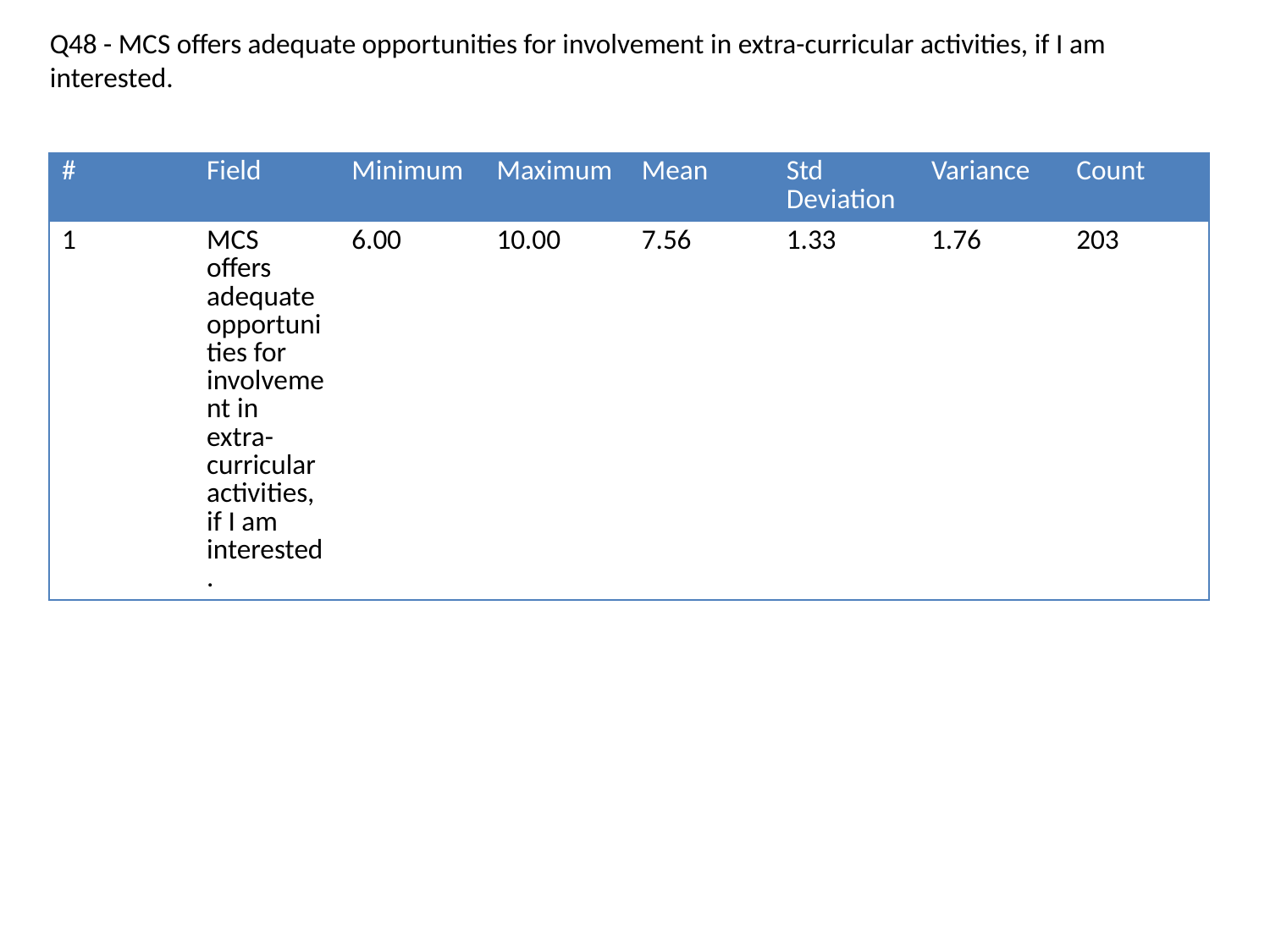

Q48 - MCS offers adequate opportunities for involvement in extra-curricular activities, if I am interested.
| # | Field | Minimum | Maximum | Mean | Std Deviation | Variance | Count |
| --- | --- | --- | --- | --- | --- | --- | --- |
| 1 | MCS offers adequate opportunities for involvement in extra-curricular activities, if I am interested. | 6.00 | 10.00 | 7.56 | 1.33 | 1.76 | 203 |